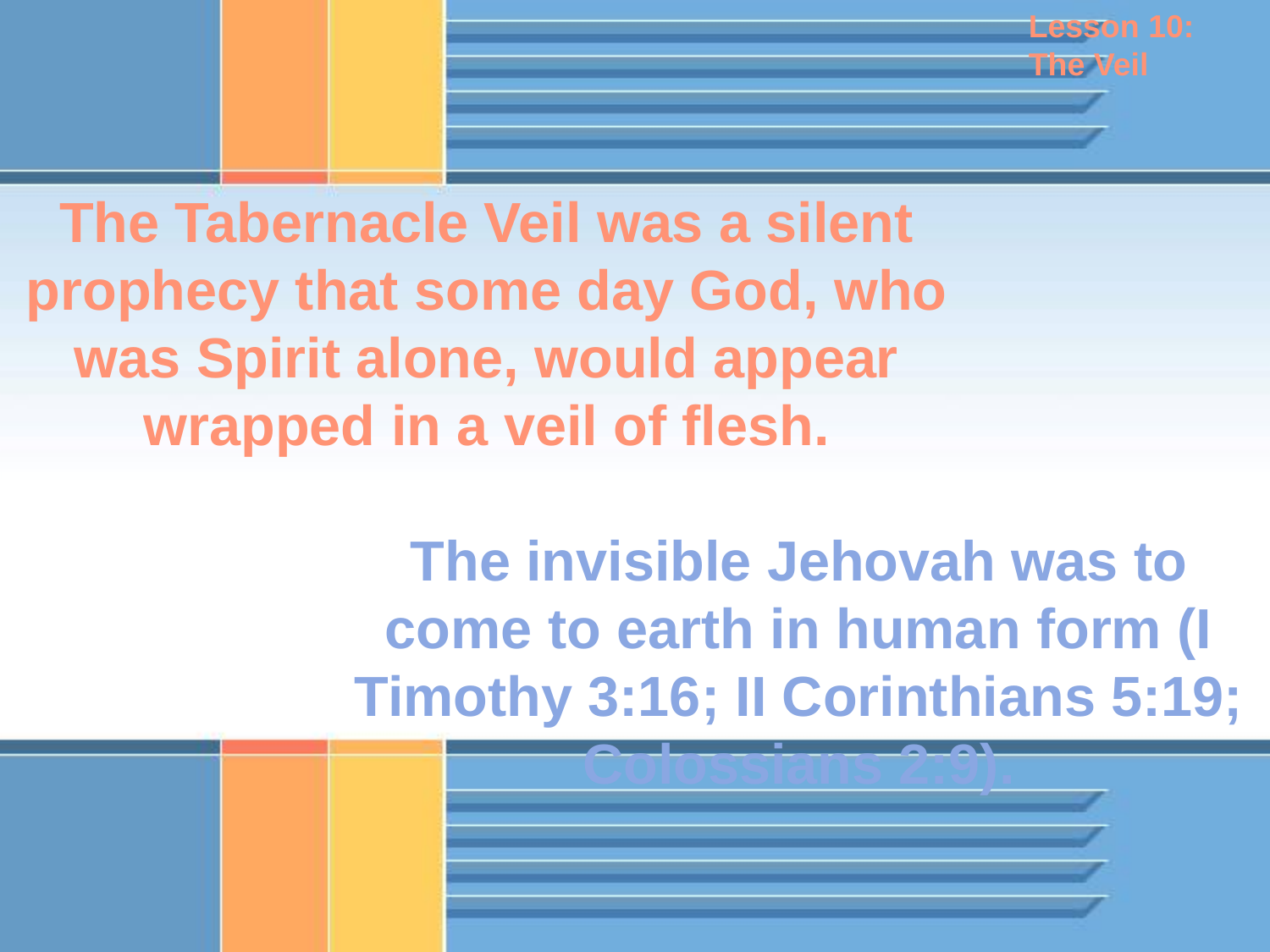

Lesson 10: The Veil
The Tabernacle Veil was a silent prophecy that some day God, who was Spirit alone, would appear wrapped in a veil of flesh.
The invisible Jehovah was to come to earth in human form (I Timothy 3:16; II Corinthians 5:19; Colossians 2:9).